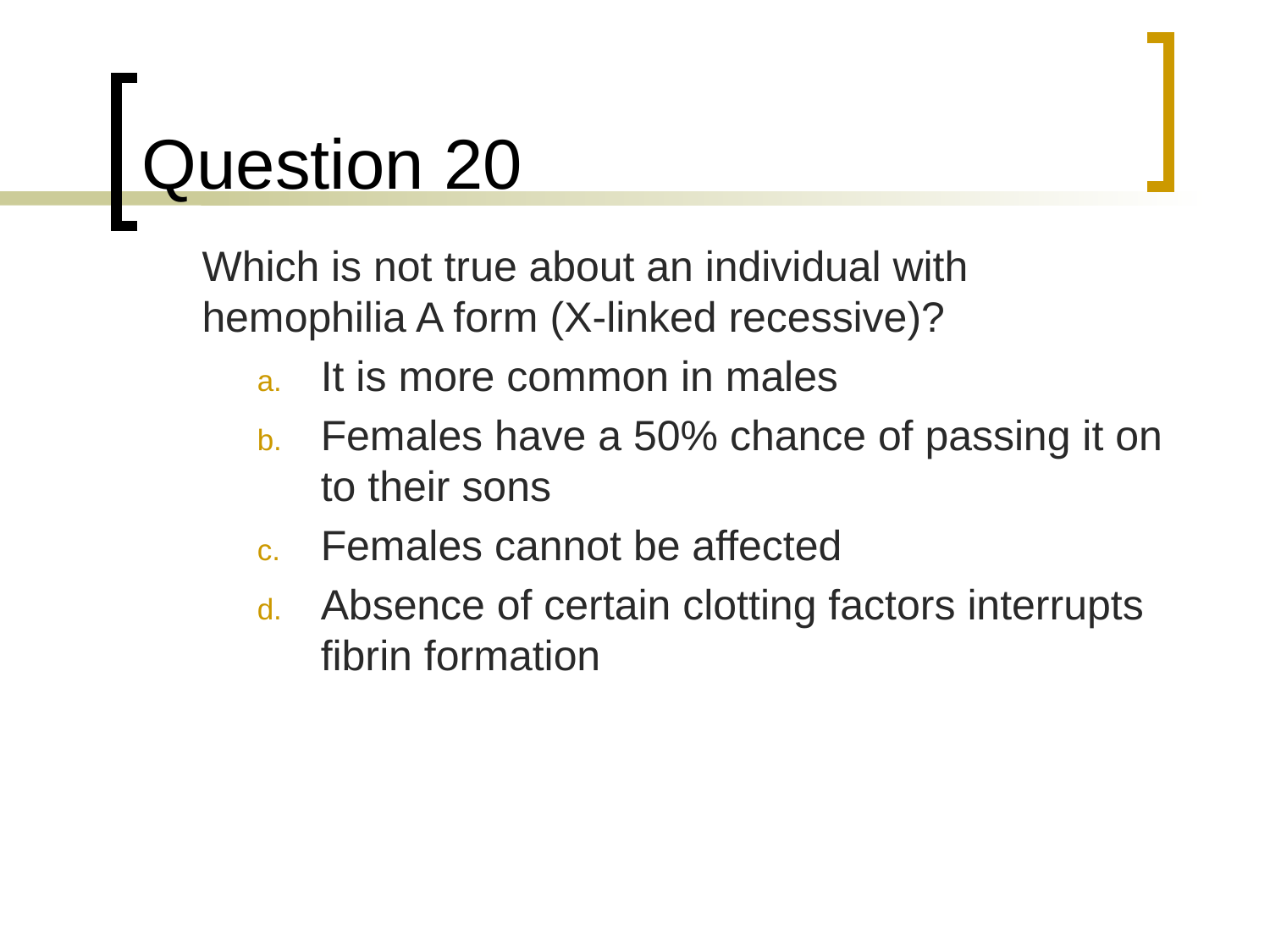

# Question 20
	Which is not true about an individual with hemophilia A form (X-linked recessive)?
It is more common in males
Females have a 50% chance of passing it on to their sons
Females cannot be affected
Absence of certain clotting factors interrupts fibrin formation